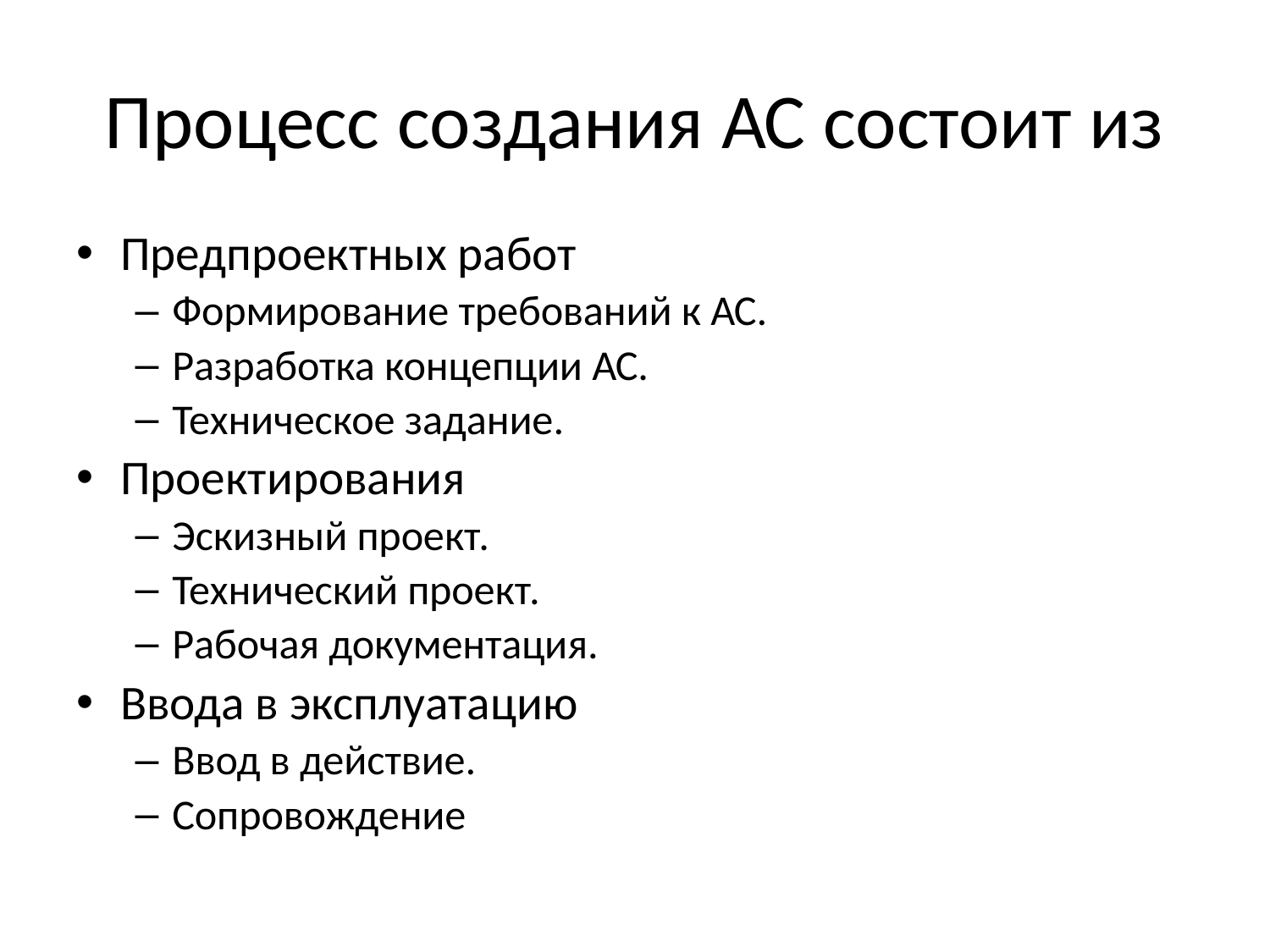

# Процесс создания АС состоит из
Предпроектных работ
Формирование требований к АС.
Разработка концепции АС.
Техническое задание.
Проектирования
Эскизный проект.
Технический проект.
Рабочая документация.
Ввода в эксплуатацию
Ввод в действие.
Сопровождение